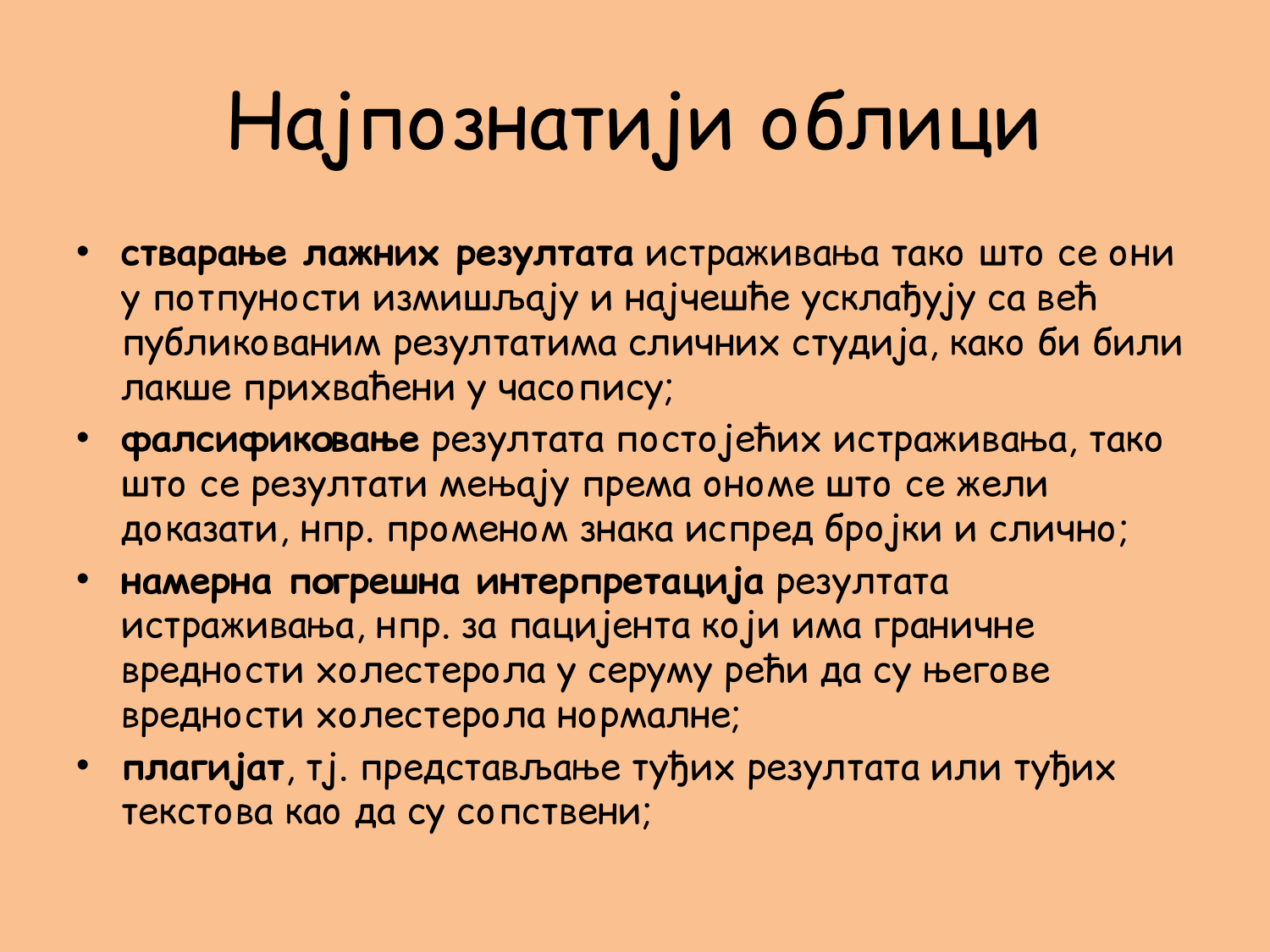

# Најпознатији облици
стварање лажних резултата истраживања тако што се они у потпуности измишљају и најчешће усклађују са већ публикованим резултатима сличних студија, како би били лакше прихваћени у часопису;
фалсификовање резултата постојећих истраживања, тако што се резултати мењају према ономе што се жели доказати, нпр. променом знака испред бројки и слично;
намерна погрешна интерпретација резултата истраживања, нпр. за пацијента који има граничне вредности холестерола у серуму рећи да су његове вредности холестерола нормалне;
плагијат, тј. представљање туђих резултата или туђих текстова као да су сопствени;